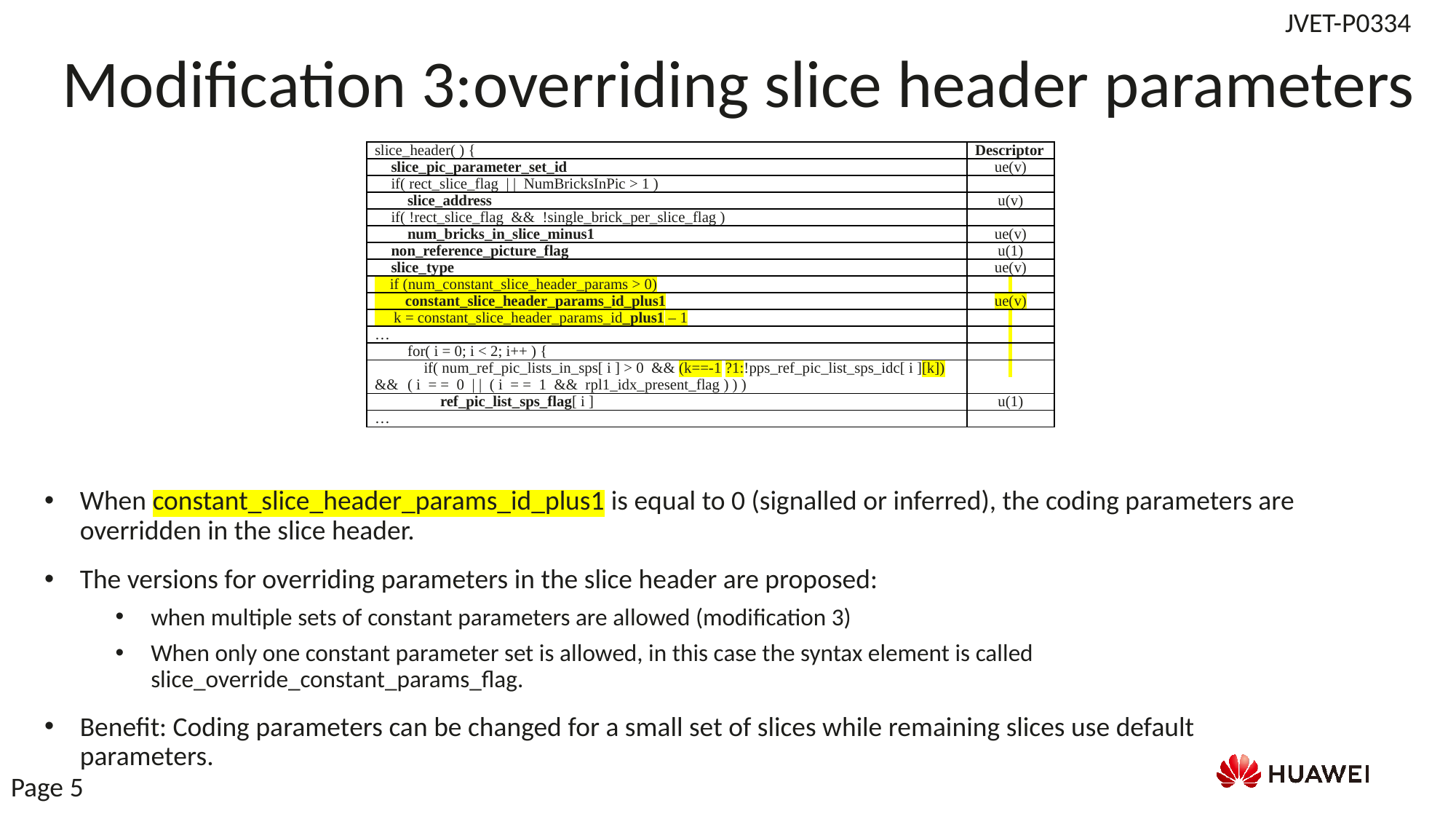

Modification 3:overriding slice header parameters
| slice\_header( ) { | Descriptor |
| --- | --- |
| slice\_pic\_parameter\_set\_id | ue(v) |
| if( rect\_slice\_flag | | NumBricksInPic > 1 ) |  |
| slice\_address | u(v) |
| if( !rect\_slice\_flag && !single\_brick\_per\_slice\_flag ) |  |
| num\_bricks\_in\_slice\_minus1 | ue(v) |
| non\_reference\_picture\_flag | u(1) |
| slice\_type | ue(v) |
| if (num\_constant\_slice\_header\_params > 0) |  |
| constant\_slice\_header\_params\_id\_plus1 | ue(v) |
| k = constant\_slice\_header\_params\_id\_plus1 – 1 |  |
| … |  |
| for( i = 0; i < 2; i++ ) { |  |
| if( num\_ref\_pic\_lists\_in\_sps[ i ] > 0 && (k==-1 ?1:!pps\_ref\_pic\_list\_sps\_idc[ i ][k]) && ( i = = 0 | | ( i = = 1 && rpl1\_idx\_present\_flag ) ) ) |  |
| ref\_pic\_list\_sps\_flag[ i ] | u(1) |
| … |  |
When constant_slice_header_params_id_plus1 is equal to 0 (signalled or inferred), the coding parameters are overridden in the slice header.
The versions for overriding parameters in the slice header are proposed:
when multiple sets of constant parameters are allowed (modification 3)
When only one constant parameter set is allowed, in this case the syntax element is called slice_override_constant_params_flag.
Benefit: Coding parameters can be changed for a small set of slices while remaining slices use default parameters.

Page 5